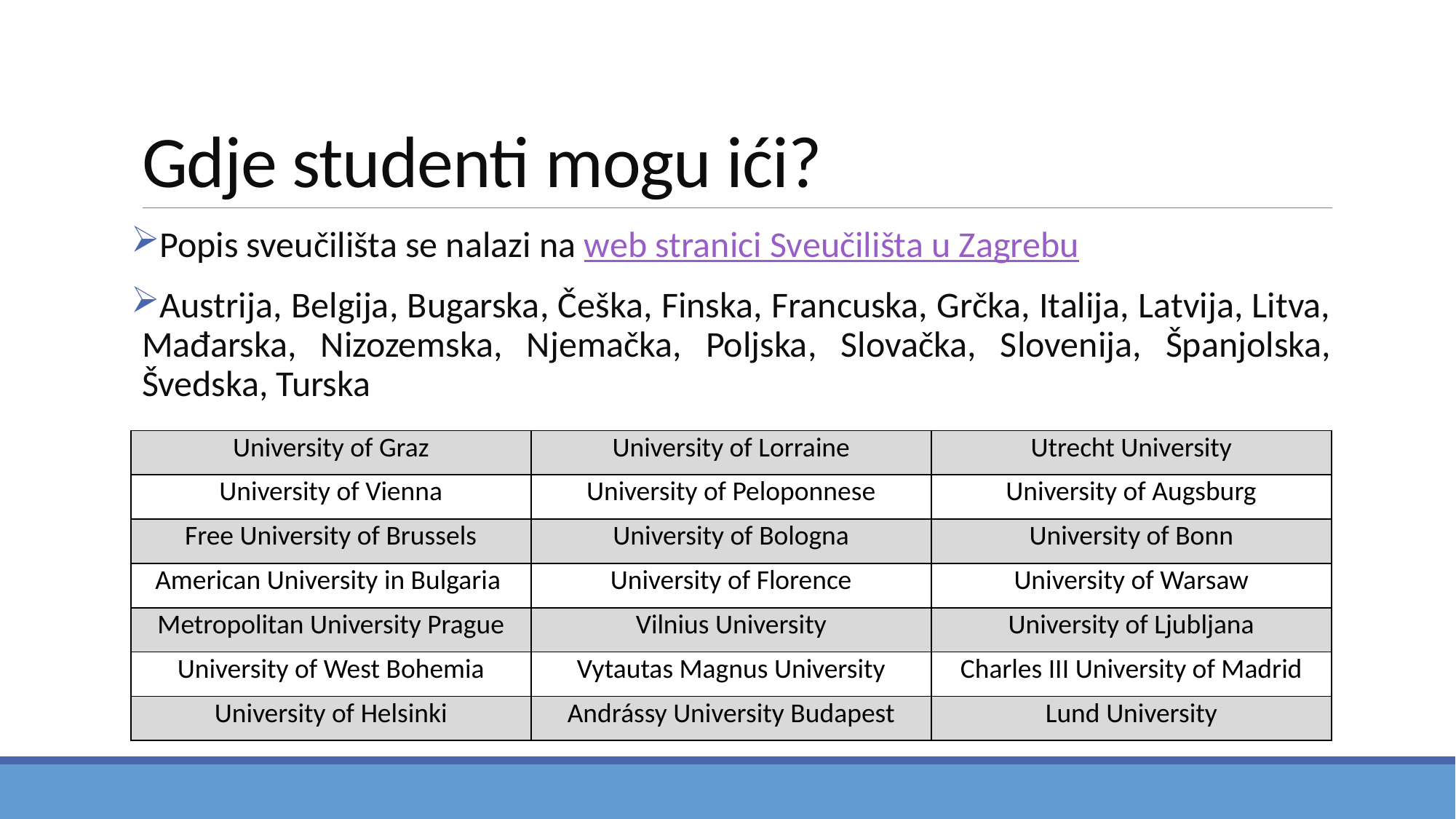

# Gdje studenti mogu ići?
Popis sveučilišta se nalazi na web stranici Sveučilišta u Zagrebu
Austrija, Belgija, Bugarska, Češka, Finska, Francuska, Grčka, Italija, Latvija, Litva, Mađarska, Nizozemska, Njemačka, Poljska, Slovačka, Slovenija, Španjolska, Švedska, Turska
| University of Graz | University of Lorraine | Utrecht University |
| --- | --- | --- |
| University of Vienna | University of Peloponnese | University of Augsburg |
| Free University of Brussels | University of Bologna | University of Bonn |
| American University in Bulgaria | University of Florence | University of Warsaw |
| Metropolitan University Prague | Vilnius University | University of Ljubljana |
| University of West Bohemia | Vytautas Magnus University | Charles III University of Madrid |
| University of Helsinki | Andrássy University Budapest | Lund University |